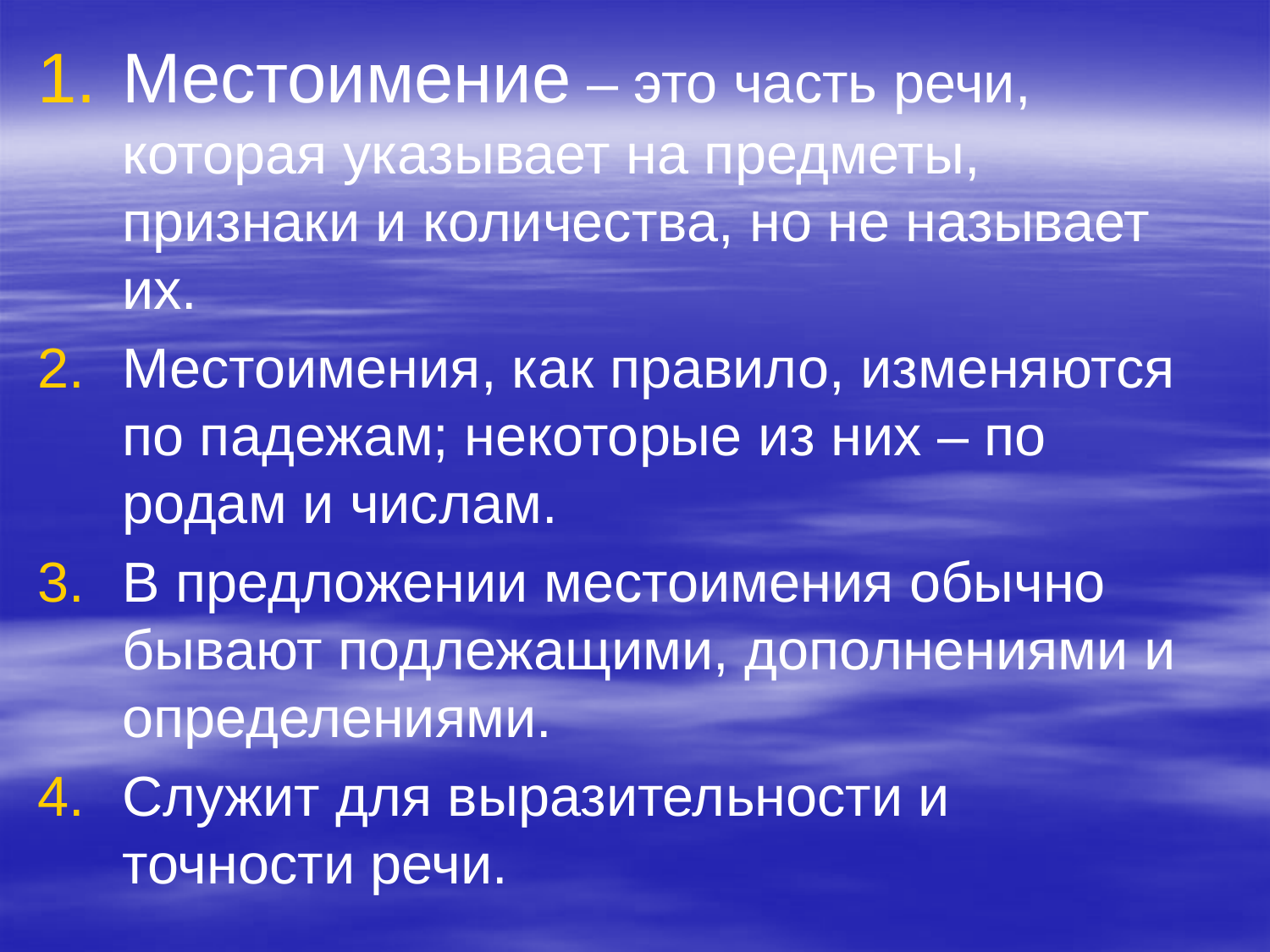

Местоимение – это часть речи, которая указывает на предметы, признаки и количества, но не называет их.
Местоимения, как правило, изменяются по падежам; некоторые из них – по родам и числам.
В предложении местоимения обычно бывают подлежащими, дополнениями и определениями.
Служит для выразительности и точности речи.
#